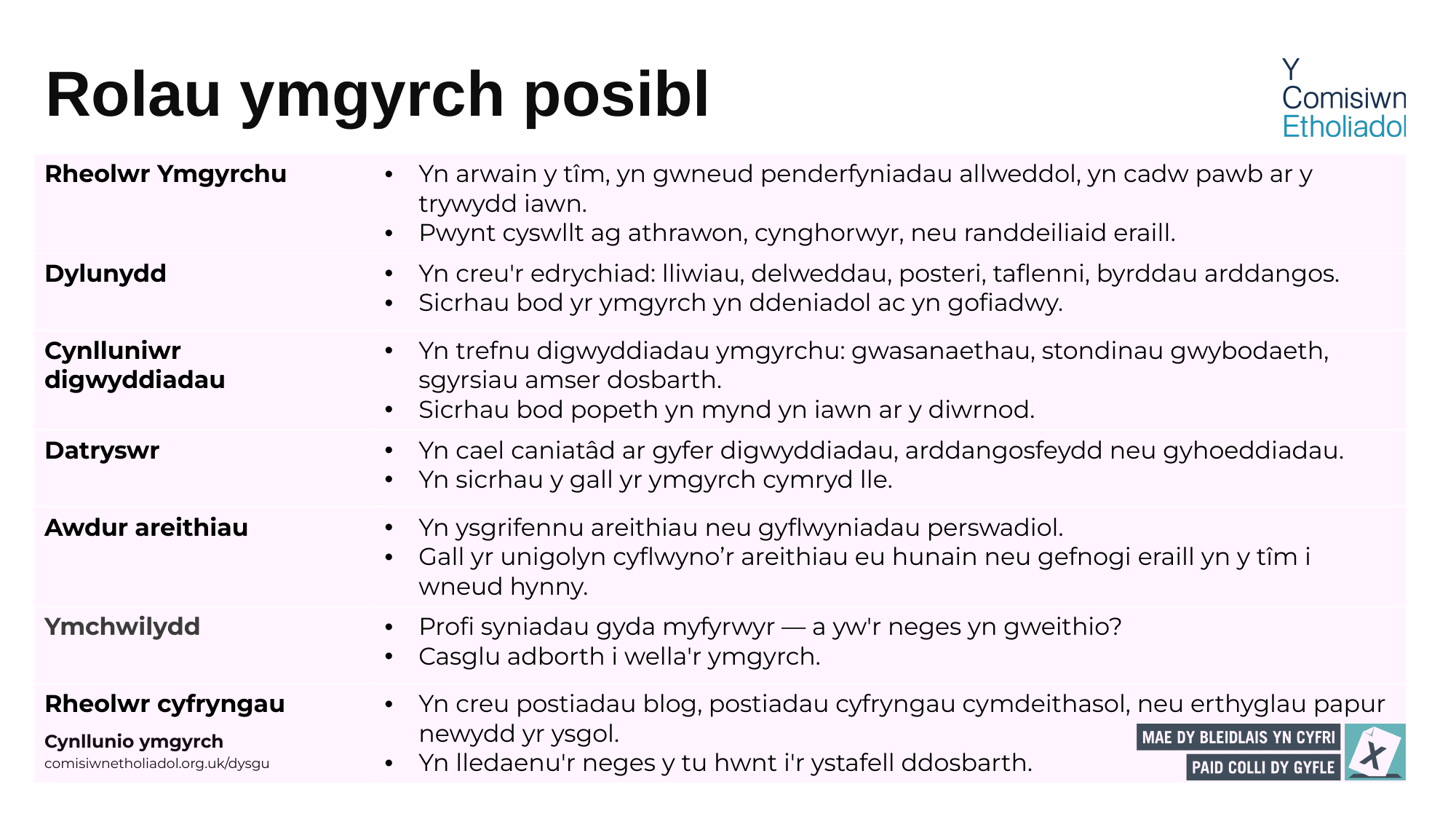

# Rolau ymgyrch posibl
| Rheolwr Ymgyrchu | Yn arwain y tîm, yn gwneud penderfyniadau allweddol, yn cadw pawb ar y trywydd iawn. Pwynt cyswllt ag athrawon, cynghorwyr, neu randdeiliaid eraill. |
| --- | --- |
| Dylunydd | Yn creu'r edrychiad: lliwiau, delweddau, posteri, taflenni, byrddau arddangos. Sicrhau bod yr ymgyrch yn ddeniadol ac yn gofiadwy. |
| Cynlluniwr digwyddiadau | Yn trefnu digwyddiadau ymgyrchu: gwasanaethau, stondinau gwybodaeth, sgyrsiau amser dosbarth. Sicrhau bod popeth yn mynd yn iawn ar y diwrnod. |
| Datryswr | Yn cael caniatâd ar gyfer digwyddiadau, arddangosfeydd neu gyhoeddiadau. Yn sicrhau y gall yr ymgyrch cymryd lle. |
| Awdur areithiau | Yn ysgrifennu areithiau neu gyflwyniadau perswadiol. Gall yr unigolyn cyflwyno’r areithiau eu hunain neu gefnogi eraill yn y tîm i wneud hynny. |
| Ymchwilydd | Profi syniadau gyda myfyrwyr — a yw'r neges yn gweithio? Casglu adborth i wella'r ymgyrch. |
| Rheolwr cyfryngau | Yn creu postiadau blog, postiadau cyfryngau cymdeithasol, neu erthyglau papur newydd yr ysgol. Yn lledaenu'r neges y tu hwnt i'r ystafell ddosbarth. |
Cynllunio ymgyrch